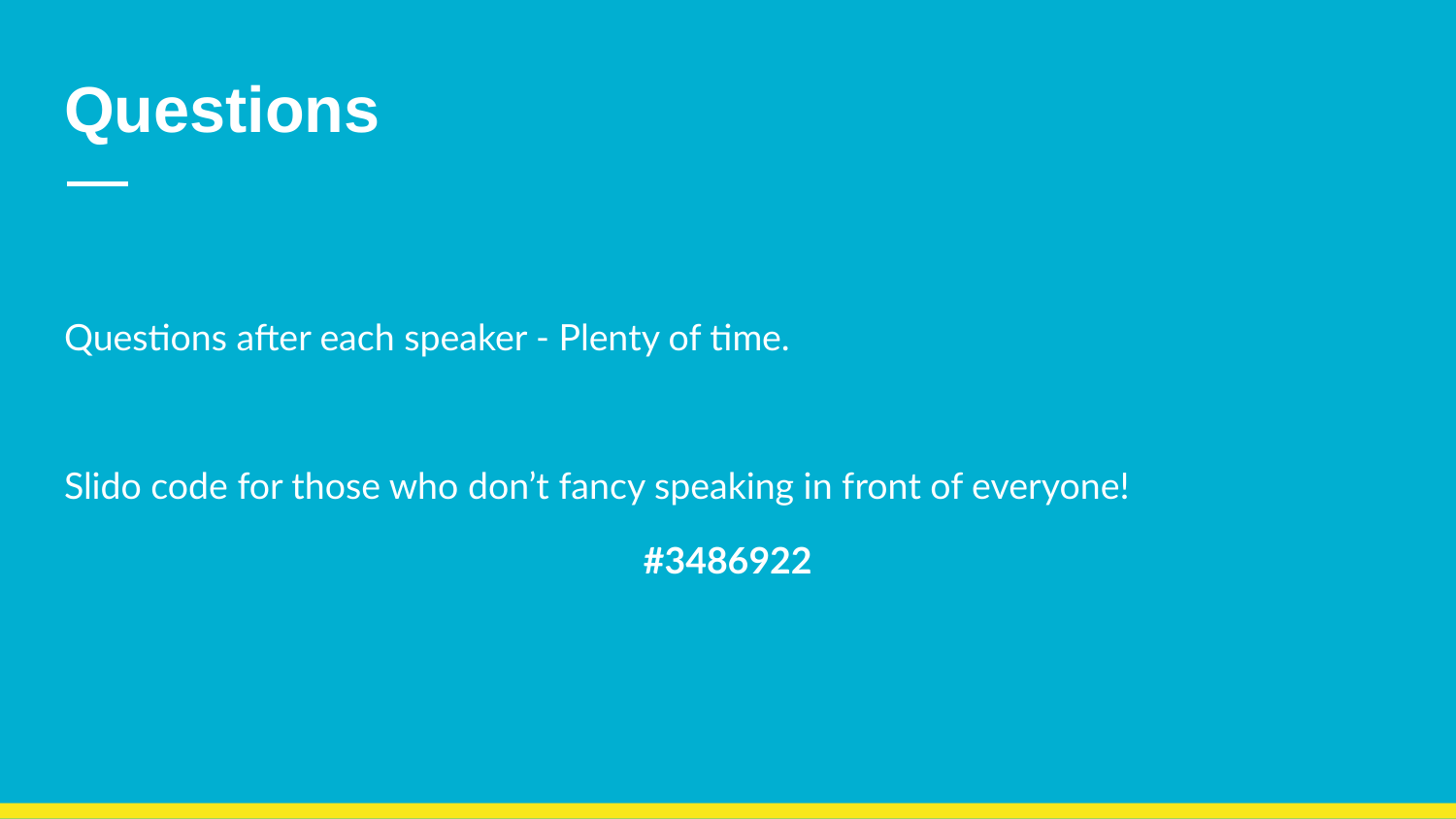

# Questions

Questions after each speaker - Plenty of time.

Slido code for those who don’t fancy speaking in front of everyone!
#3486922